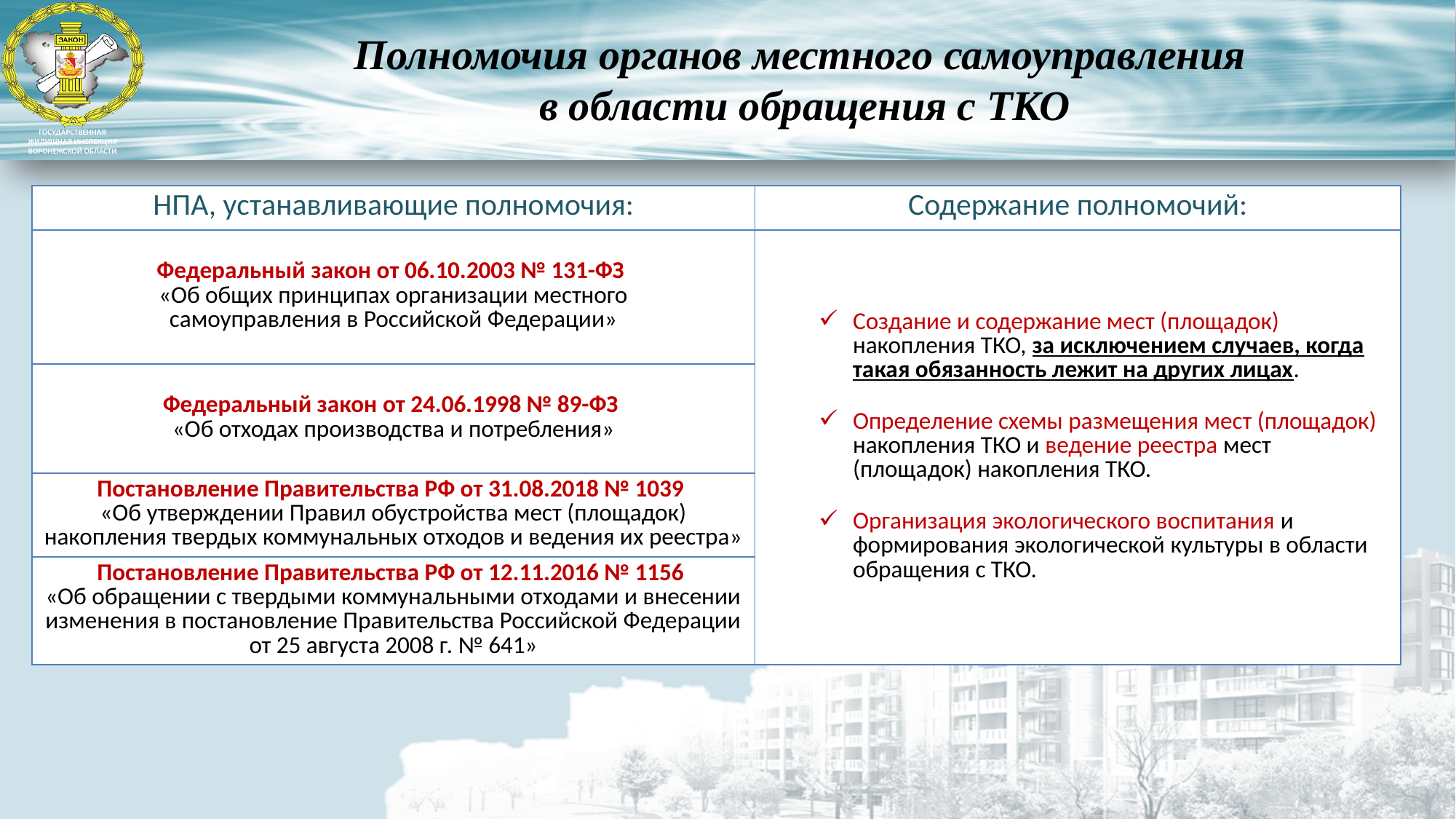

# Полномочия органов местного самоуправления в области обращения с ТКО
| НПА, устанавливающие полномочия: | Содержание полномочий: |
| --- | --- |
| Федеральный закон от 06.10.2003 № 131-ФЗ «Об общих принципах организации местного самоуправления в Российской Федерации» | Создание и содержание мест (площадок) накопления ТКО, за исключением случаев, когда такая обязанность лежит на других лицах. Определение схемы размещения мест (площадок) накопления ТКО и ведение реестра мест (площадок) накопления ТКО. Организация экологического воспитания и формирования экологической культуры в области обращения с ТКО. |
| Федеральный закон от 24.06.1998 № 89-ФЗ «Об отходах производства и потребления» |  |
| Постановление Правительства РФ от 31.08.2018 № 1039 «Об утверждении Правил обустройства мест (площадок) накопления твердых коммунальных отходов и ведения их реестра» |  |
| Постановление Правительства РФ от 12.11.2016 № 1156 «Об обращении с твердыми коммунальными отходами и внесении изменения в постановление Правительства Российской Федерации от 25 августа 2008 г. № 641» |  |